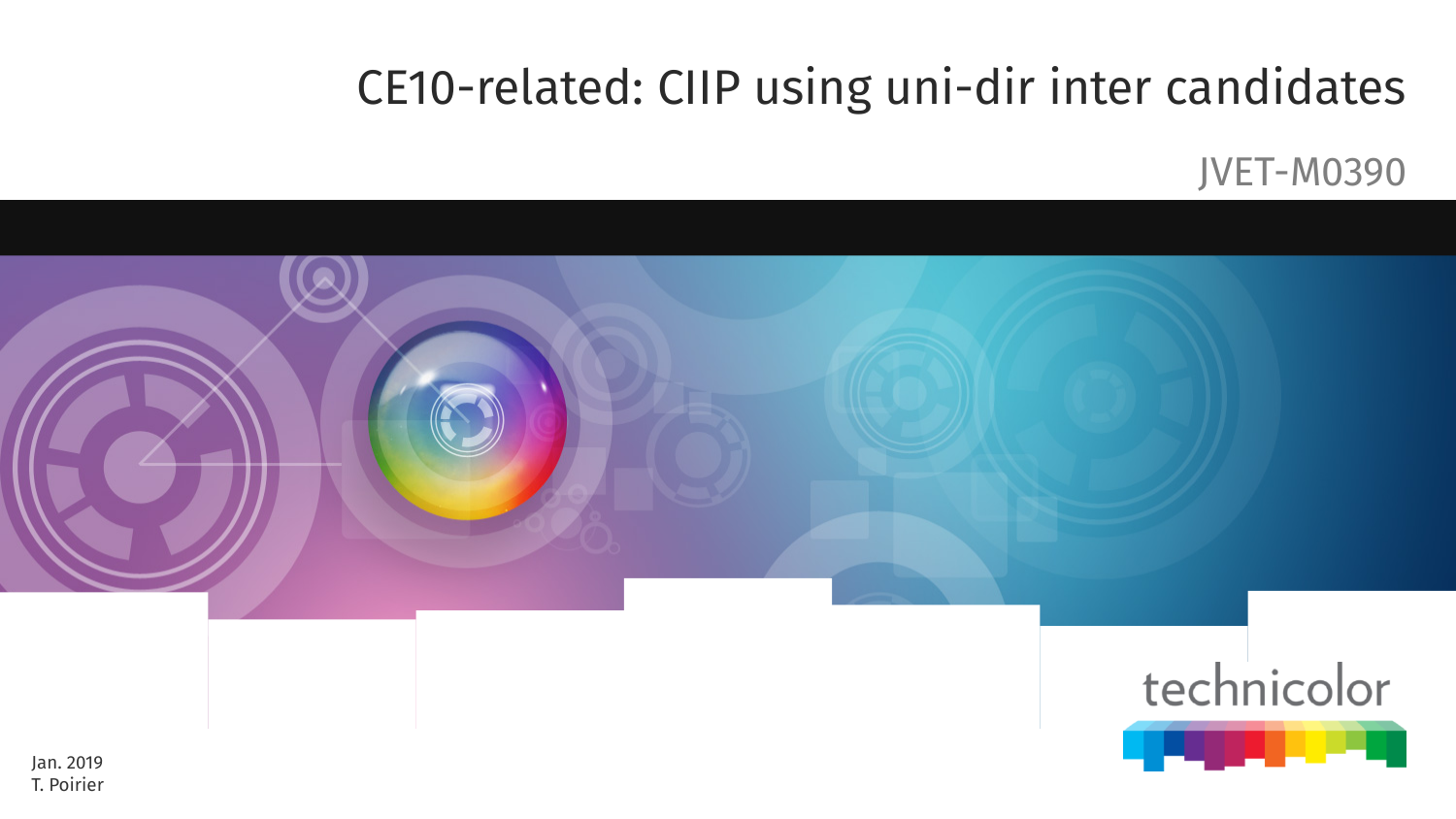

# CE10-related: CIIP using uni-dir inter candidates
JVET-M0390
Jan. 2019
T. Poirier